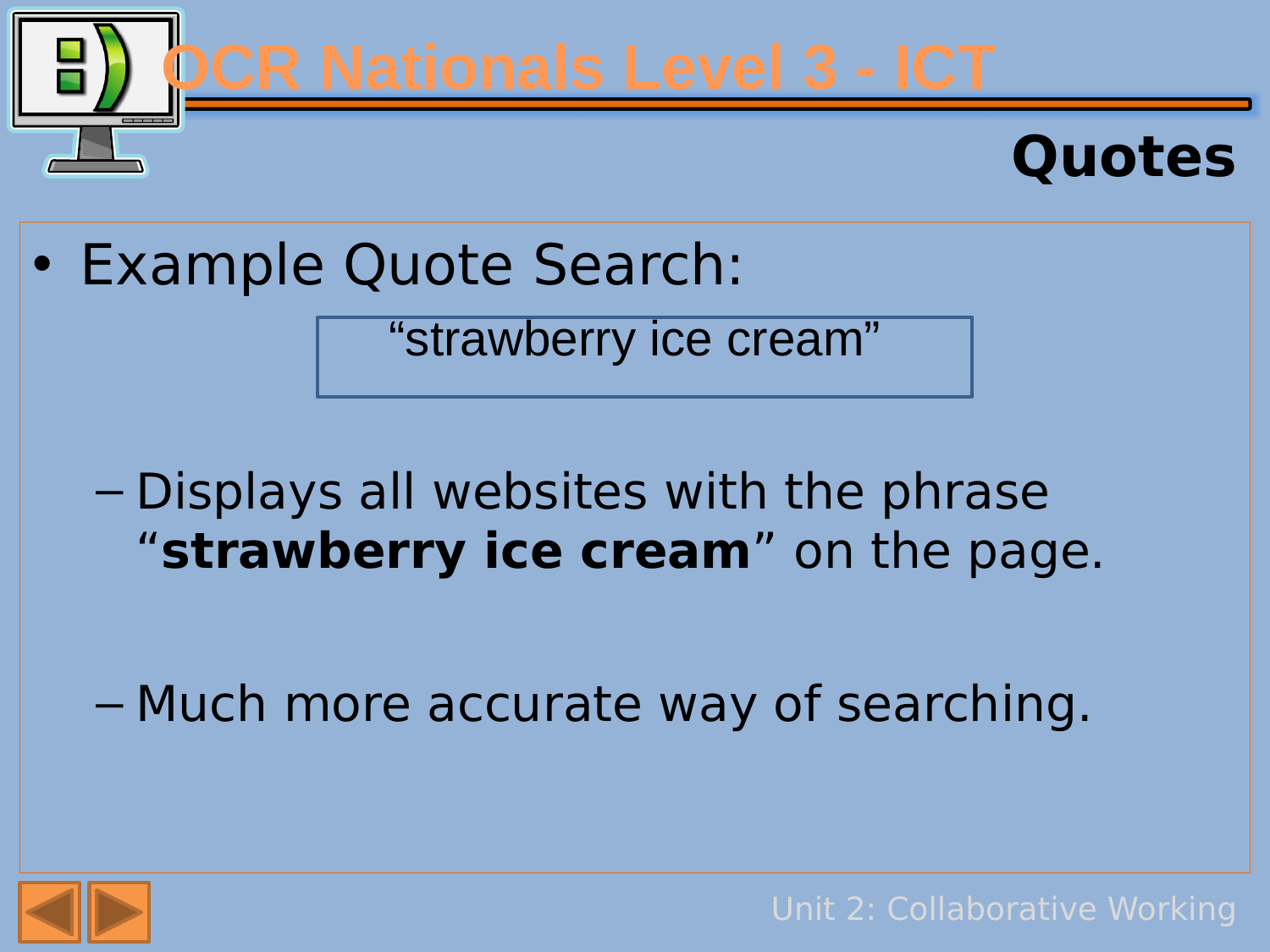

# Quotes
Example Quote Search:
“strawberry ice cream”

Displays all websites with the phrase “strawberry ice cream” on the page.

Much more accurate way of searching.